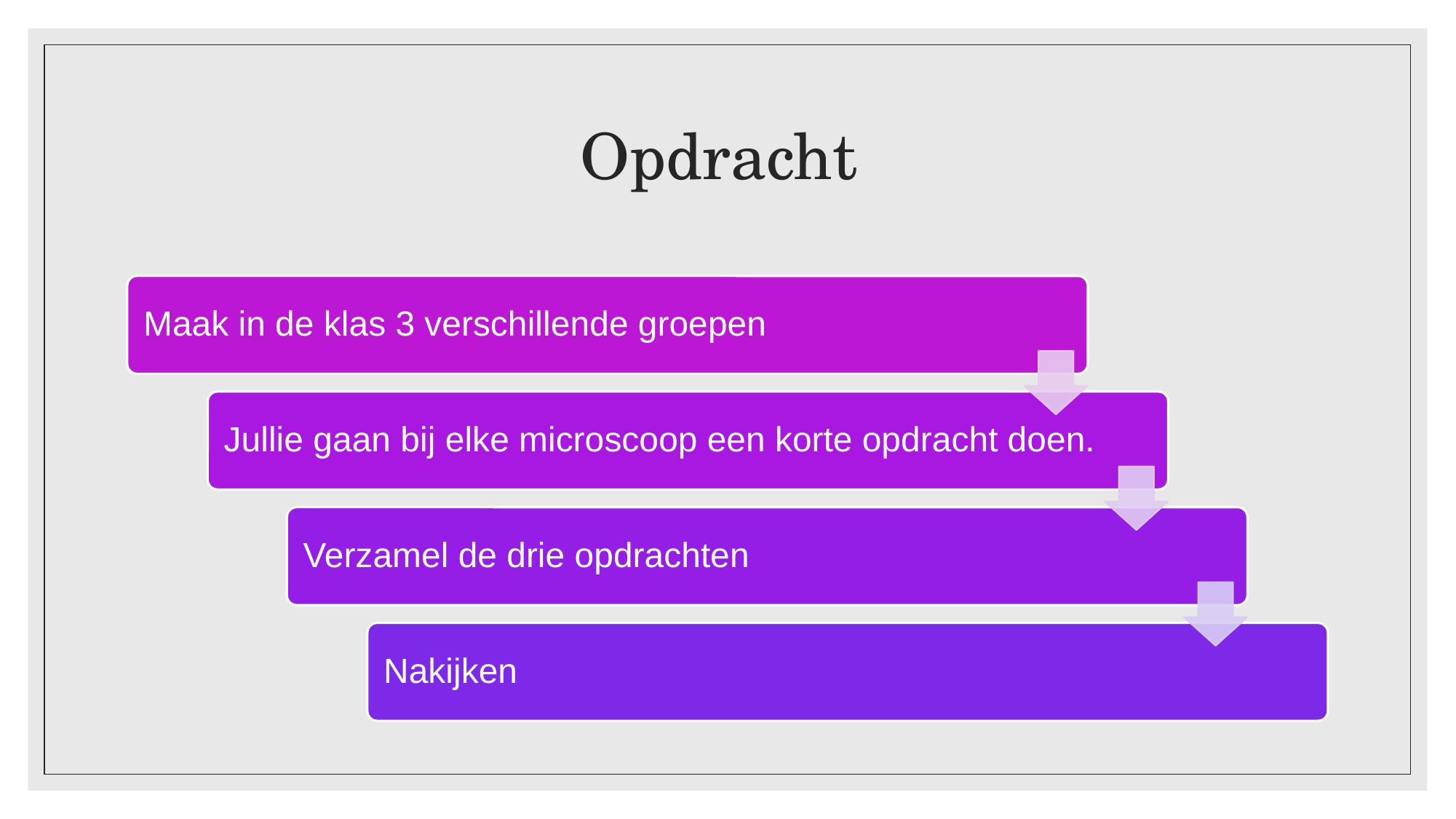

# Opdracht
Maak in de klas 3 verschillende groepen
Jullie gaan bij elke microscoop een korte opdracht doen.
Verzamel de drie opdrachten
Nakijken